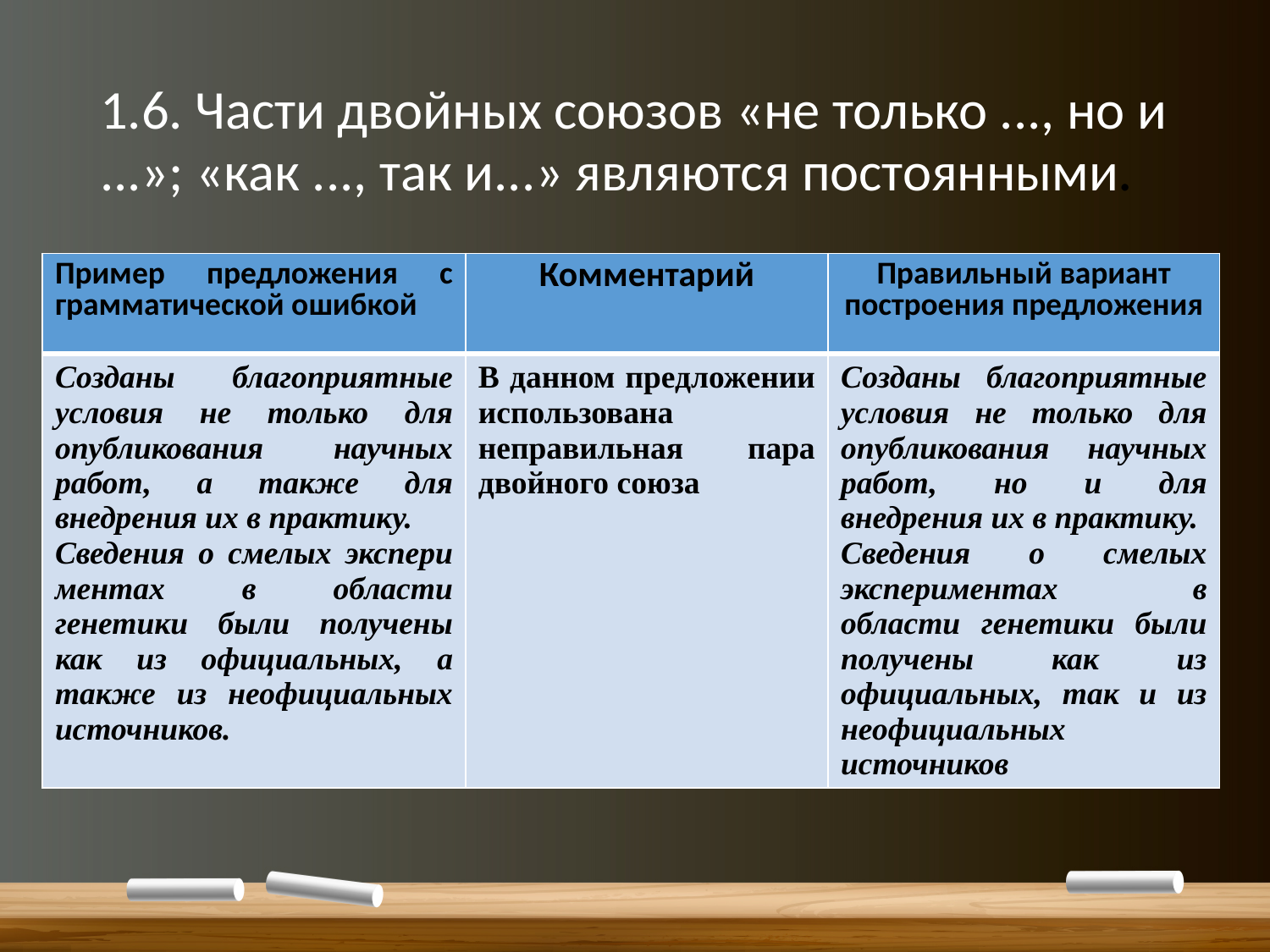

# 1.6. Части двойных союзов «не только ..., но и ...»; «как ..., так и...» являются постоянными.
| Пример предложения с грамматической ошибкой | Комментарий | Правильный вариант построения предложения |
| --- | --- | --- |
| Созданы благоприятные условия не только для опубликования научных работ, а также для внедрения их в практику. Сведения о смелых экспери­ментах в области генетики были получены как из официальных, а также из неофициальных источников. | В данном предложении использована неправильная пара двойного союза | Созданы благоприятные условия не только для опубликования научных работ, но и для внедрения их в практику. Сведения о смелых экспери­ментах в области генетики были получены как из официальных, так и из неофициальных источников |